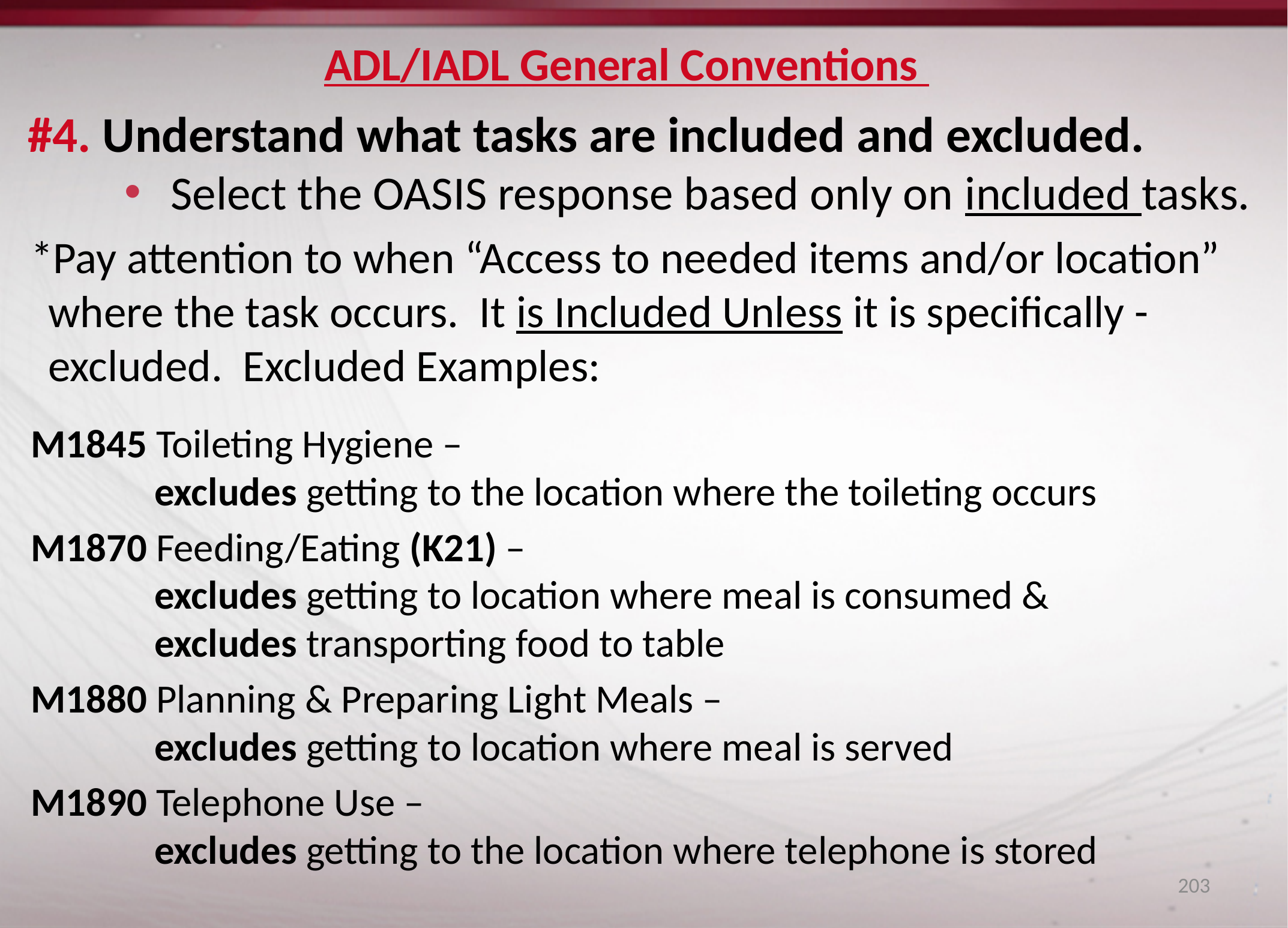

# ADL/IADL General Conventions
#4. Understand what tasks are included and excluded.
Select the OASIS response based only on included tasks.

*Pay attention to when “Access to needed items and/or location” where the task occurs.  It is Included Unless it is specifically - excluded.  Excluded Examples:

M1845 Toileting Hygiene –
excludes getting to the location where the toileting occurs
M1870 Feeding/Eating (K21) –
excludes getting to location where meal is consumed &
excludes transporting food to table
M1880 Planning & Preparing Light Meals –
excludes getting to location where meal is served
M1890 Telephone Use –
excludes getting to the location where telephone is stored
203